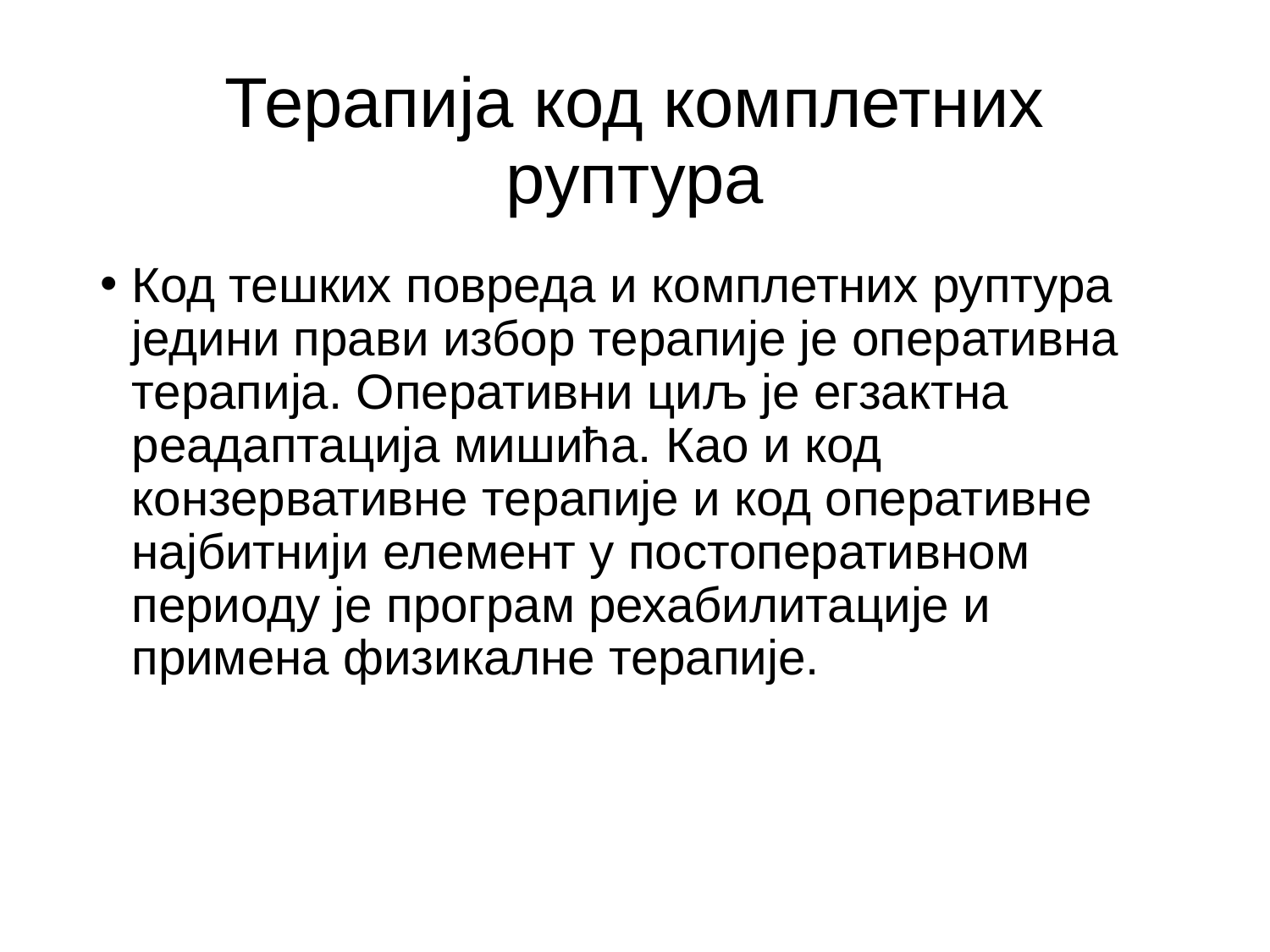

# Терапија код комплетних руптура
Код тешких повреда и комплетних руптура једини прави избор терапије је оперативна терапија. Оперативни циљ је егзактна реадаптација мишића. Као и код конзервативне терапије и код оперативне најбитнији елемент у постоперативном периоду је програм рехабилитације и примена физикалне терапије.